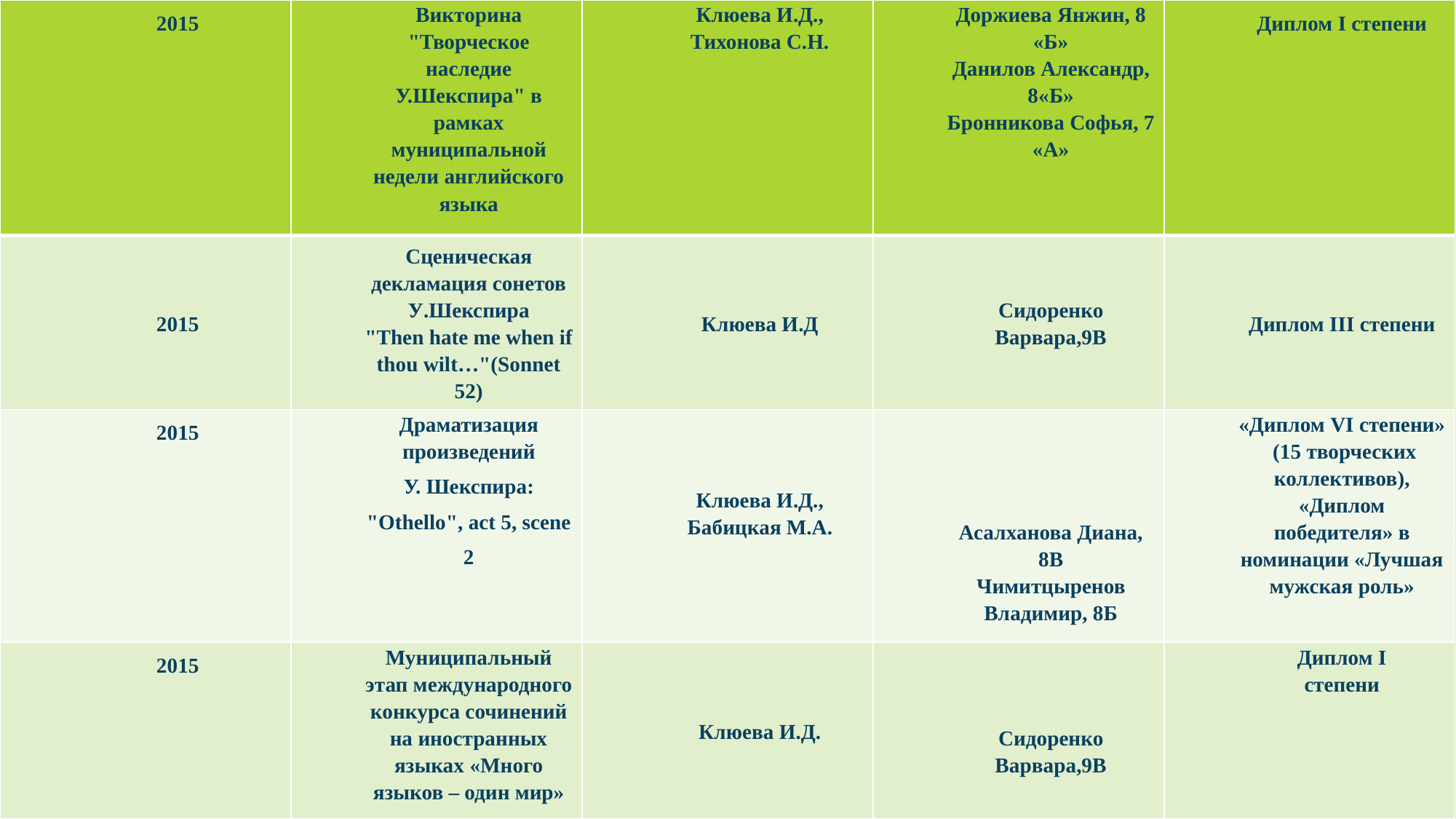

| 2015 | Викторина "Творческое наследие У.Шекспира" в рамках муниципальной недели английского языка | Клюева И.Д., Тихонова С.Н. | Доржиева Янжин, 8 «Б» Данилов Александр, 8«Б» Бронникова Софья, 7 «А» | Диплом I степени |
| --- | --- | --- | --- | --- |
| 2015 | Сценическая декламация сонетов У.Шекспира "Then hate me when if thou wilt…"(Sonnet 52) | Клюева И.Д | Сидоренко Варвара,9В | Диплом III степени |
| 2015 | Драматизация произведений У. Шекспира: "Othello", act 5, scene 2 | Клюева И.Д., Бабицкая М.А. | Асалханова Диана, 8В Чимитцыренов Владимир, 8Б | «Диплом VI степени» (15 творческих коллективов), «Диплом победителя» в номинации «Лучшая мужская роль» |
| 2015 | Муниципальный этап международного конкурса сочинений на иностранных языках «Много языков – один мир» | Клюева И.Д. | Сидоренко Варвара,9В | Диплом I степени |
#